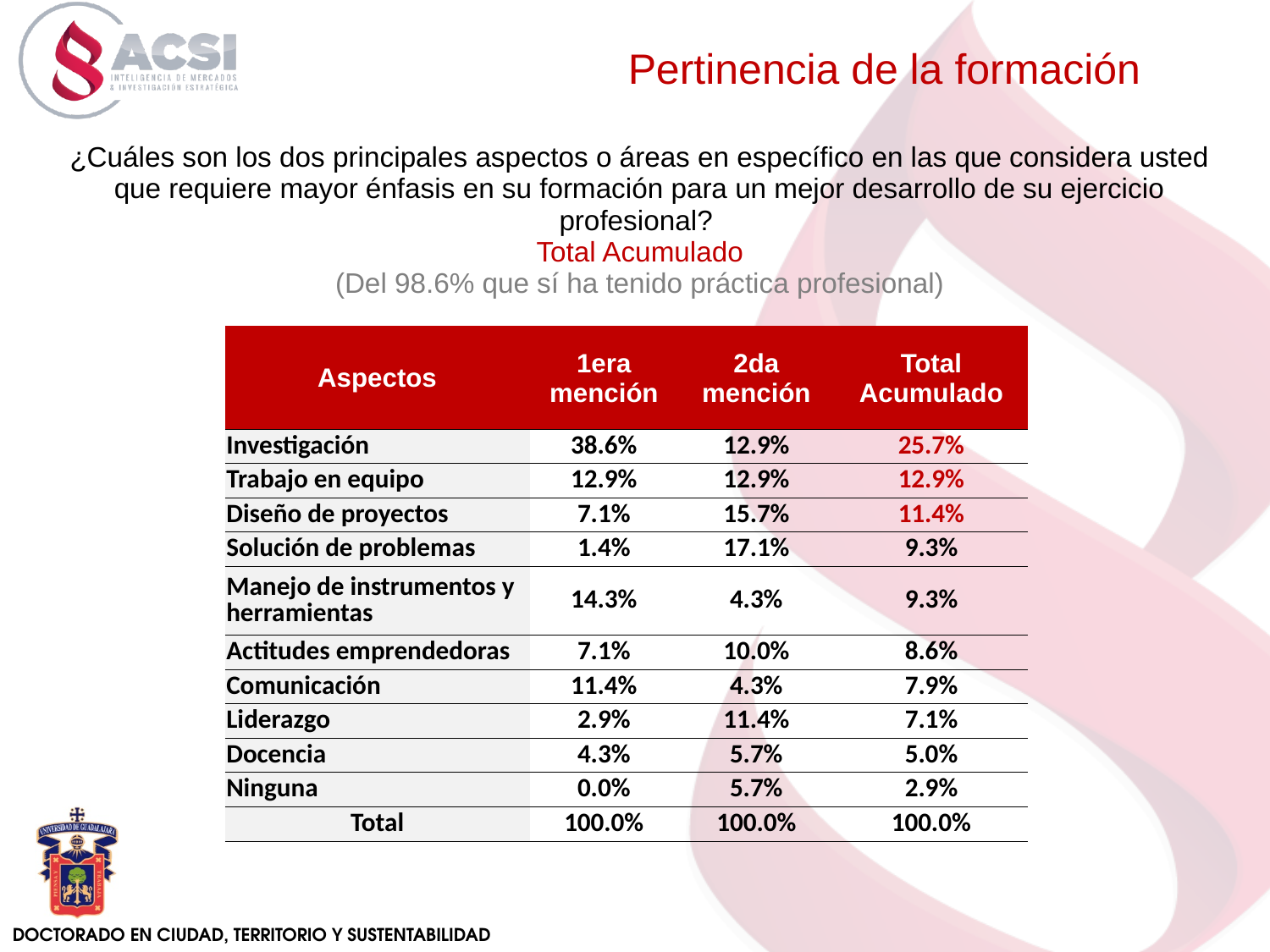

Pertinencia de la formación
¿Cuáles son los dos principales aspectos o áreas en específico en las que considera usted que requiere mayor énfasis en su formación para un mejor desarrollo de su ejercicio profesional?
Total Acumulado
(Del 98.6% que sí ha tenido práctica profesional)
| Aspectos | 1era mención | 2da mención | Total Acumulado |
| --- | --- | --- | --- |
| Investigación | 38.6% | 12.9% | 25.7% |
| Trabajo en equipo | 12.9% | 12.9% | 12.9% |
| Diseño de proyectos | 7.1% | 15.7% | 11.4% |
| Solución de problemas | 1.4% | 17.1% | 9.3% |
| Manejo de instrumentos y herramientas | 14.3% | 4.3% | 9.3% |
| Actitudes emprendedoras | 7.1% | 10.0% | 8.6% |
| Comunicación | 11.4% | 4.3% | 7.9% |
| Liderazgo | 2.9% | 11.4% | 7.1% |
| Docencia | 4.3% | 5.7% | 5.0% |
| Ninguna | 0.0% | 5.7% | 2.9% |
| Total | 100.0% | 100.0% | 100.0% |